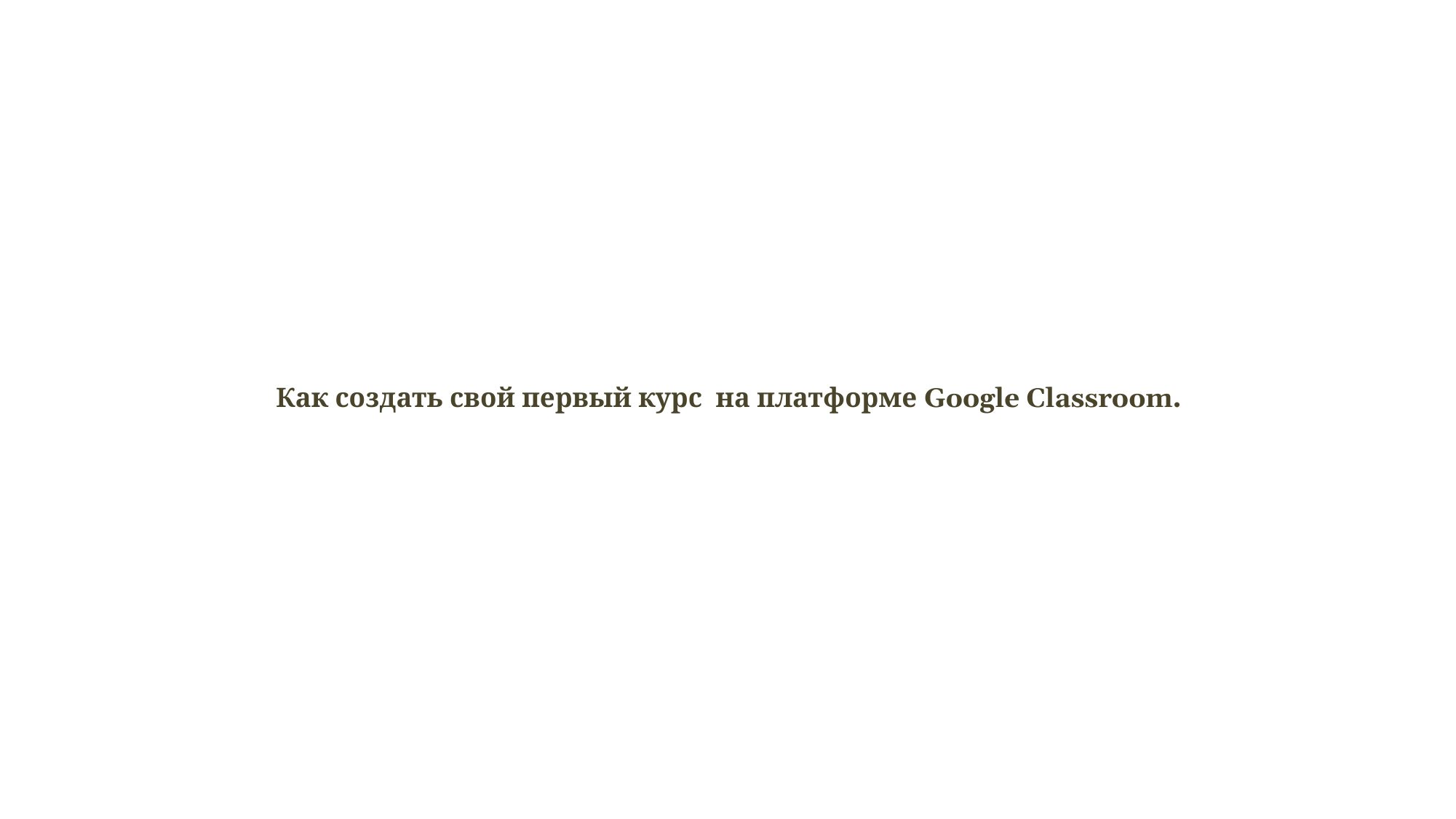

# Как создать свой первый курс  на платформе Google Classroom.